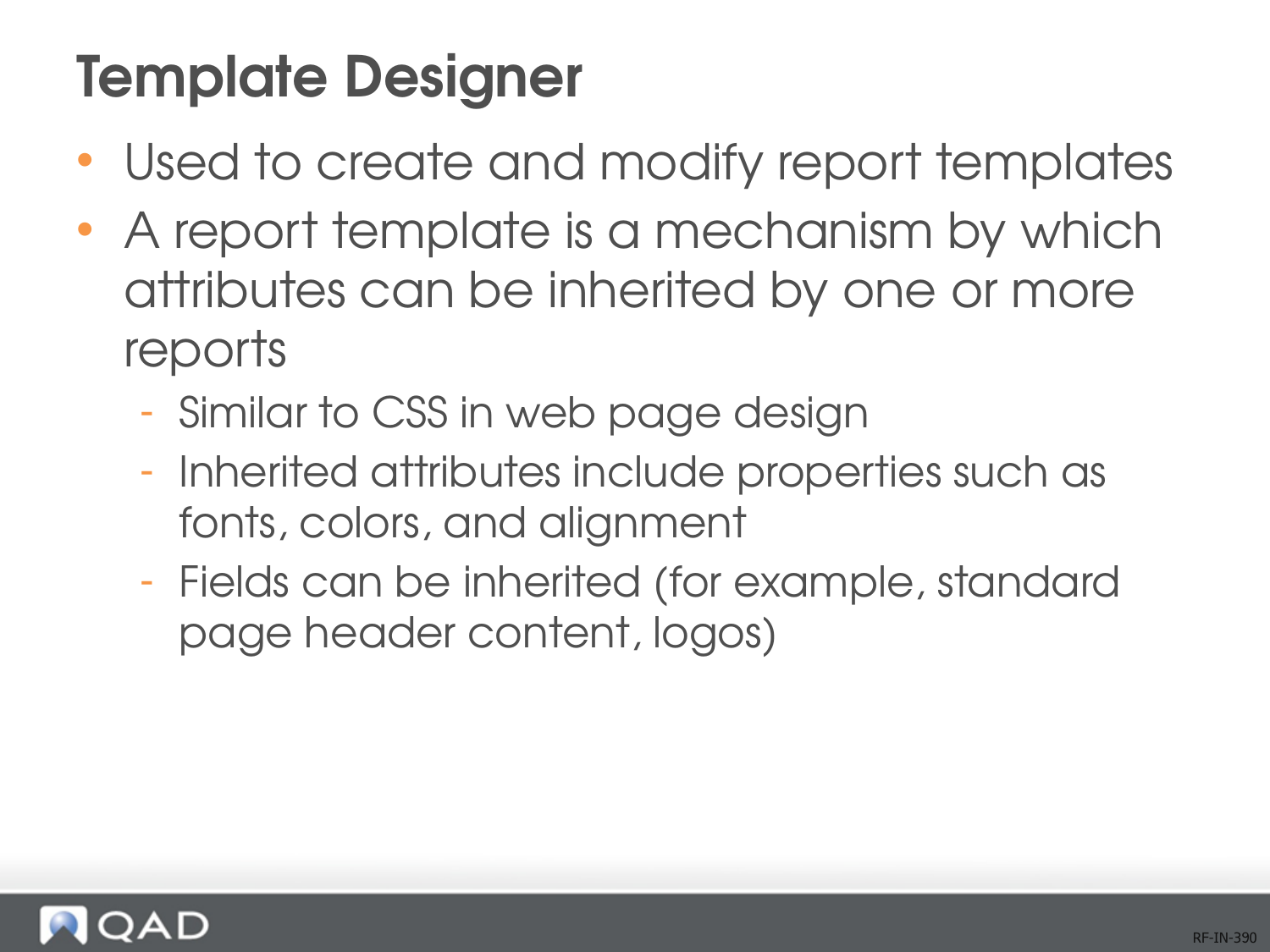

# Template Designer
Used to create and modify report templates
A report template is a mechanism by which attributes can be inherited by one or more reports
Similar to CSS in web page design
Inherited attributes include properties such as fonts, colors, and alignment
Fields can be inherited (for example, standard page header content, logos)
RF-IN-390